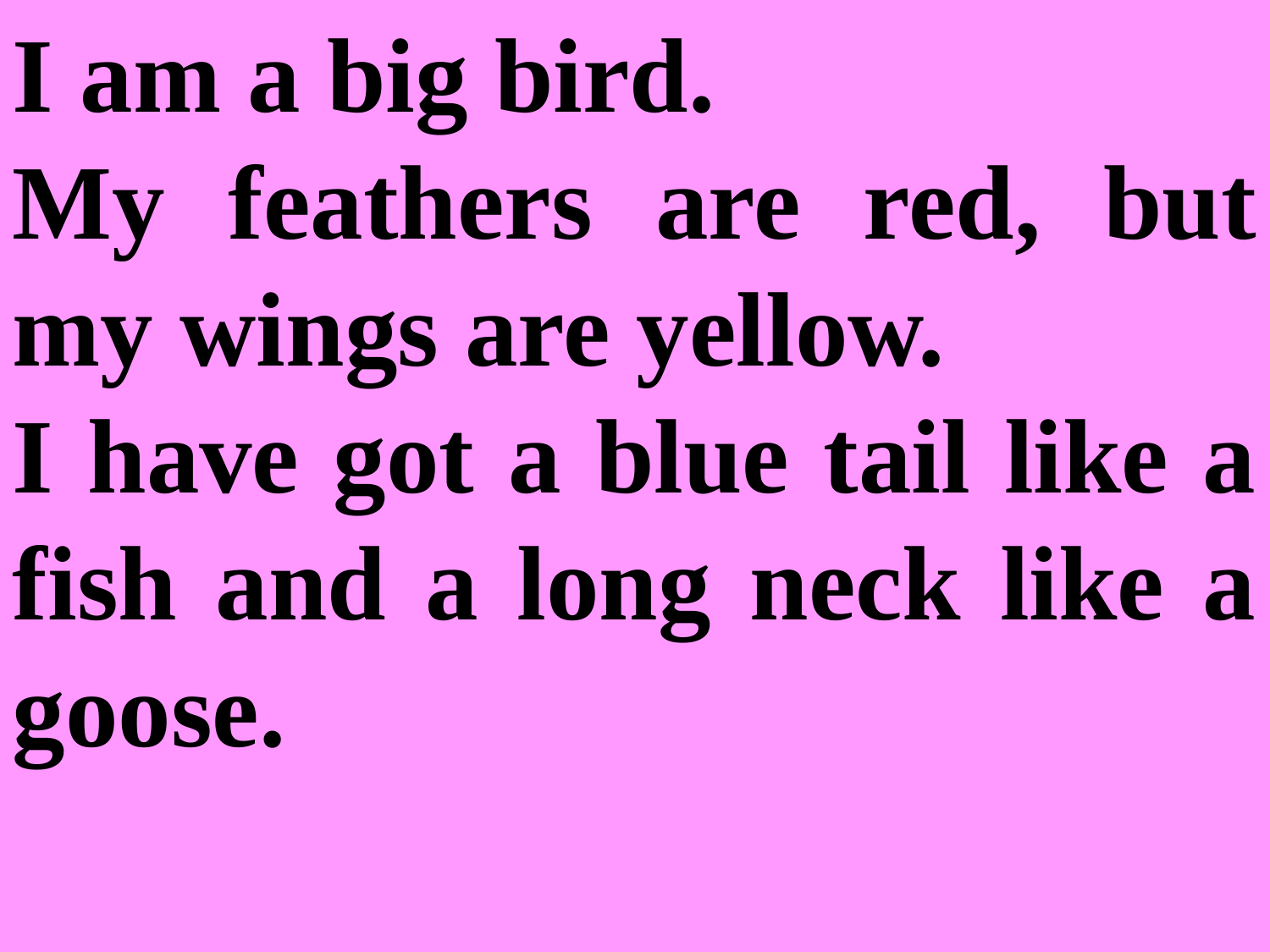

I am a big bird.
My feathers are red, but my wings are yellow.
I have got a blue tail like a fish and a long neck like a goose.